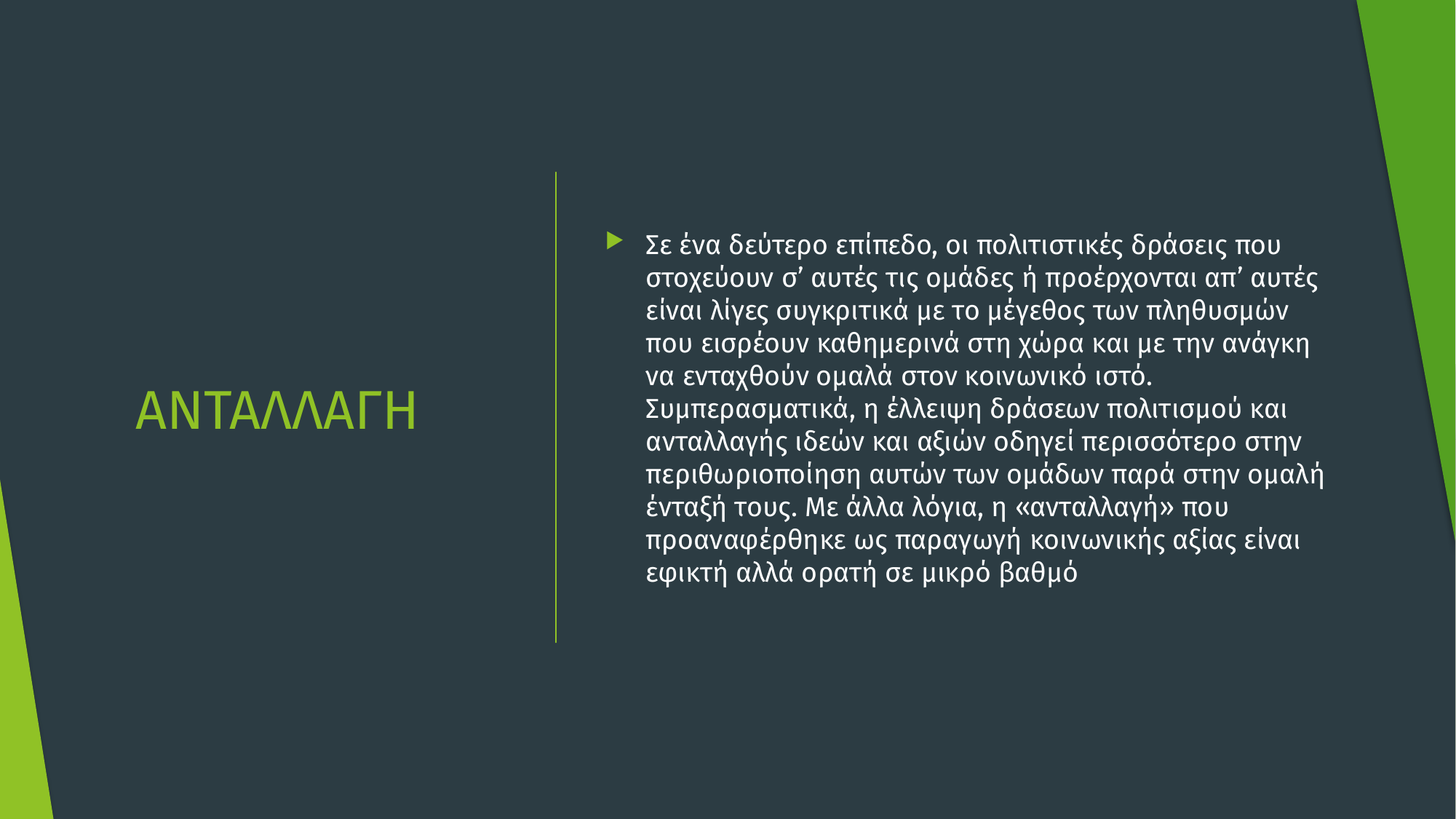

Σε ένα δεύτερο επίπεδο, οι πολιτιστικές δράσεις που στοχεύουν σ’ αυτές τις ομάδες ή προέρχονται απ’ αυτές είναι λίγες συγκριτικά με το μέγεθος των πληθυσμών που εισρέουν καθημερινά στη χώρα και με την ανάγκη να ενταχθούν ομαλά στον κοινωνικό ιστό. Συμπερασματικά, η έλλειψη δράσεων πολιτισμού και ανταλλαγής ιδεών και αξιών οδηγεί περισσότερο στην περιθωριοποίηση αυτών των ομάδων παρά στην ομαλή ένταξή τους. Με άλλα λόγια, η «ανταλλαγή» που προαναφέρθηκε ως παραγωγή κοινωνικής αξίας είναι εφικτή αλλά ορατή σε μικρό βαθμό
# ΑΝΤΑΛΛΑΓΗ